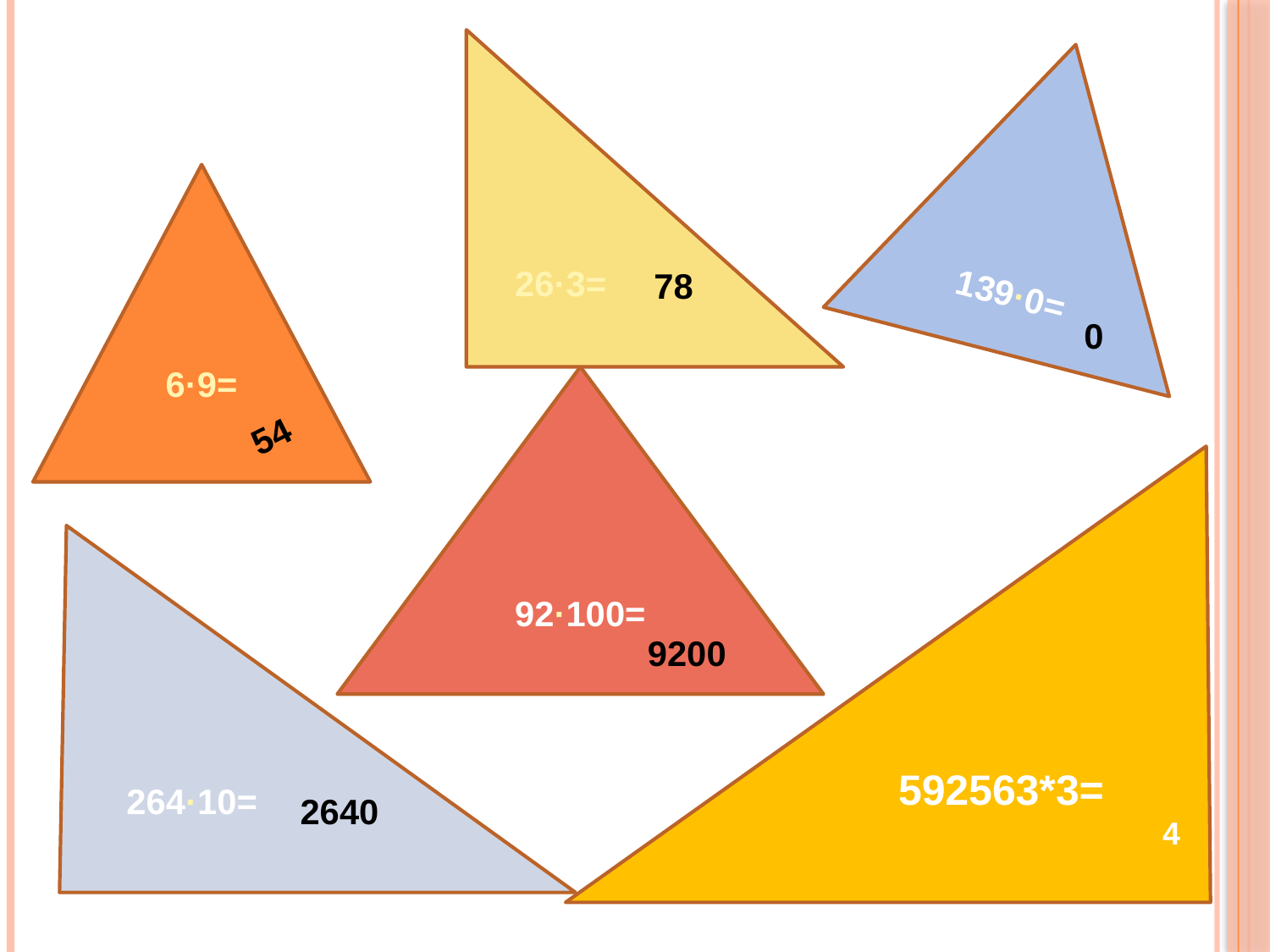

26·3=

139·0=
6·9=

78
0
92·100=

54
592563*3=
264·10=
9200
2640
4